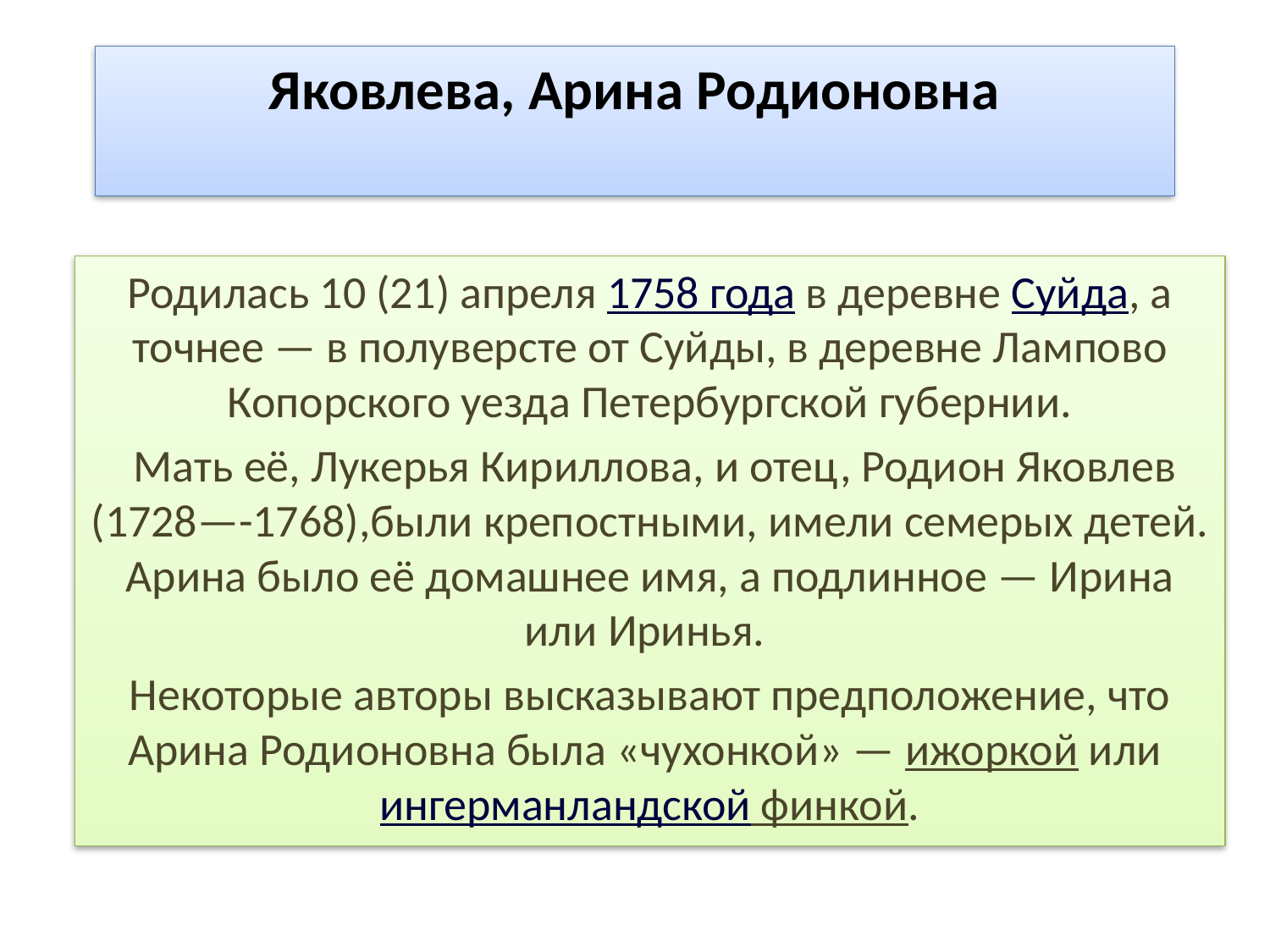

# Яковлева, Арина Родионовна
Родилась 10 (21) апреля 1758 года в деревне Суйда, а точнее — в полуверсте от Суйды, в деревне Лампово Копорского уезда Петербургской губернии.
 Мать её, Лукерья Кириллова, и отец, Родион Яковлев (1728—-1768),были крепостными, имели семерых детей. Арина было её домашнее имя, а подлинное — Ирина или Иринья.
Некоторые авторы высказывают предположение, что Арина Родионовна была «чухонкой» — ижоркой или ингерманландской финкой.